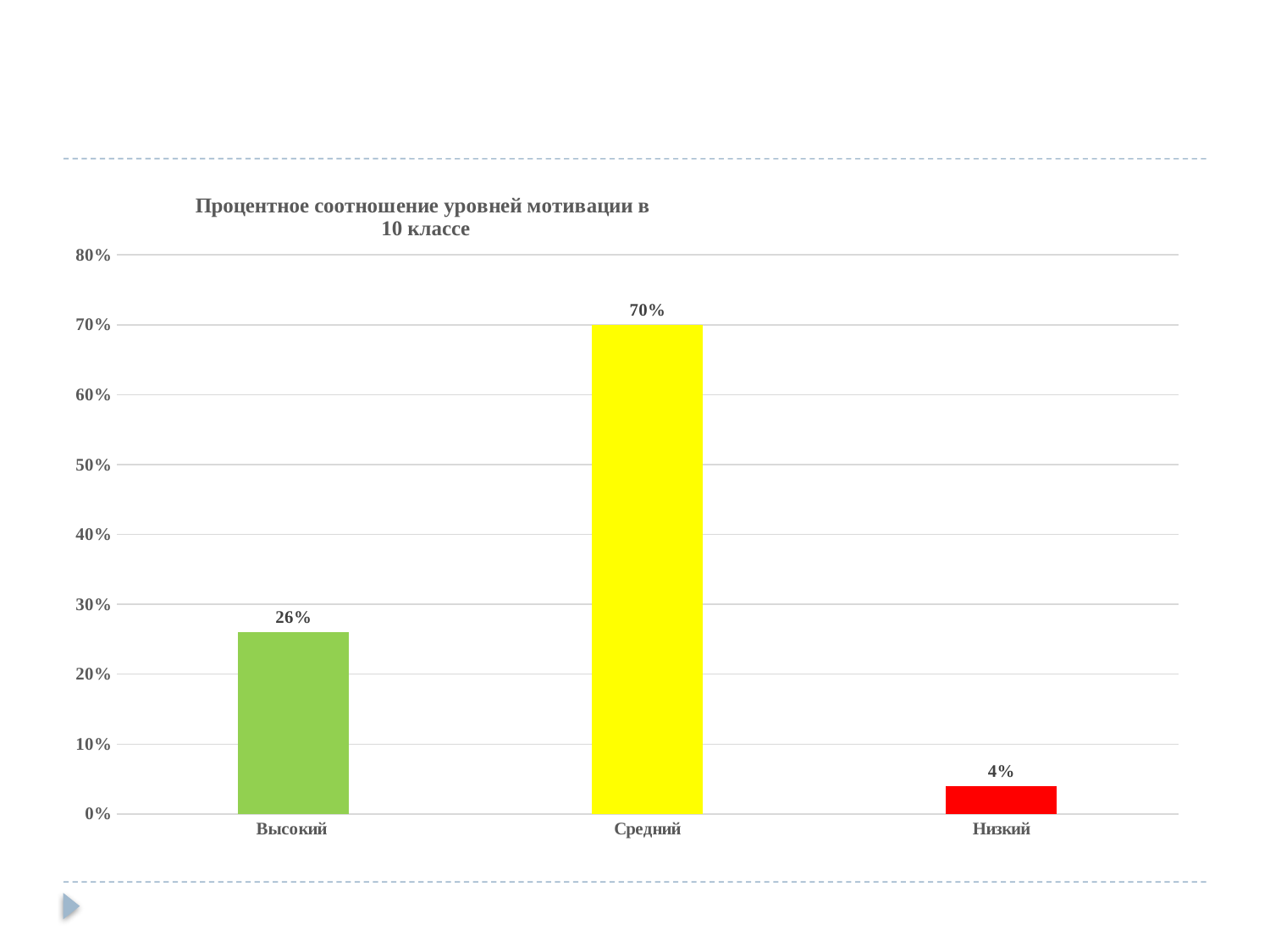

#

### Chart: Процентное соотношение уровней мотивации в
 10 классе

| Category | 10а |
|---|---|
| Высокий  | 0.26 |
| Средний | 0.7 |
| Низкий | 0.04 |